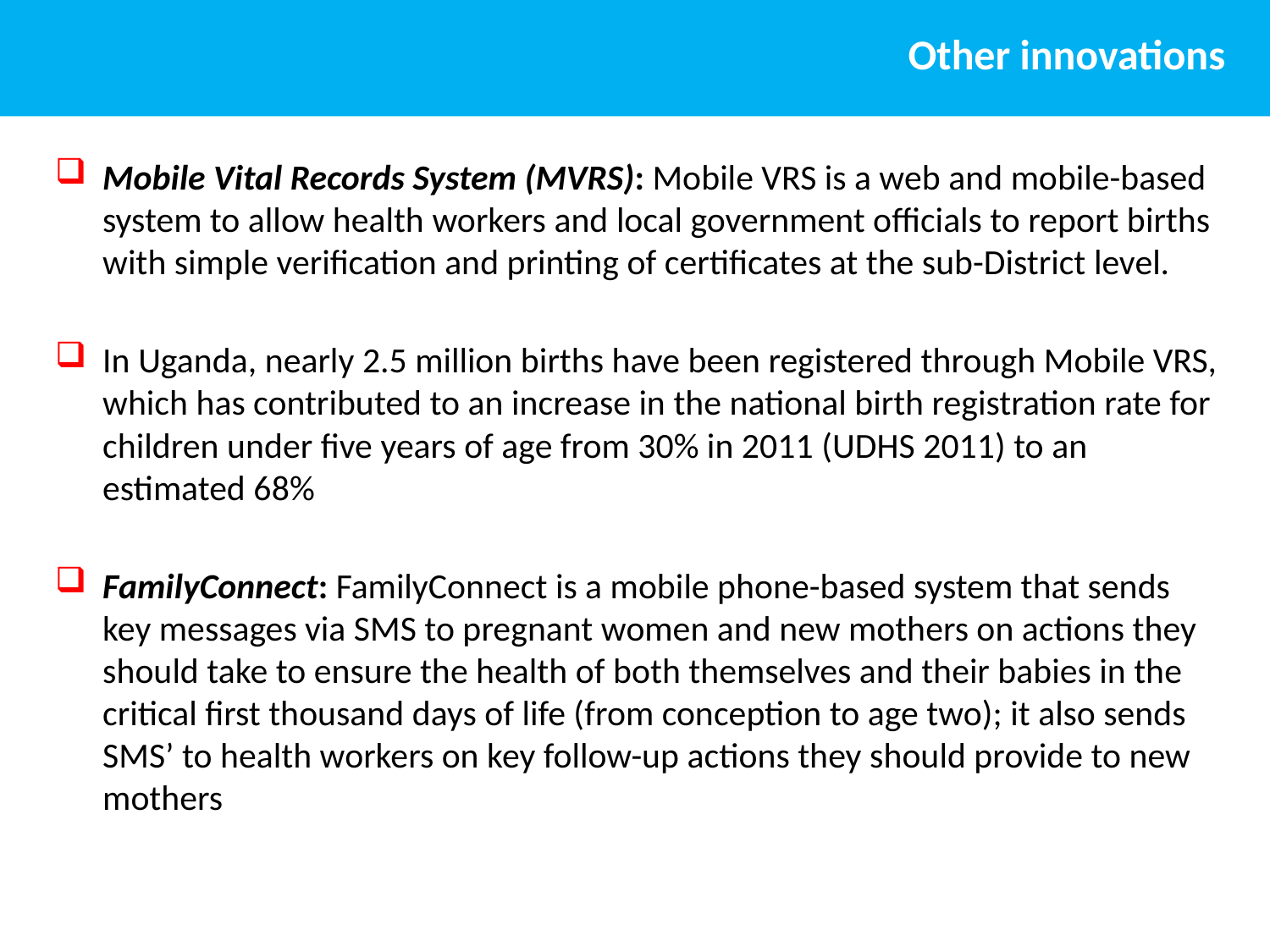

# Other innovations
Mobile Vital Records System (MVRS): Mobile VRS is a web and mobile-based system to allow health workers and local government officials to report births with simple verification and printing of certificates at the sub-District level.

In Uganda, nearly 2.5 million births have been registered through Mobile VRS, which has contributed to an increase in the national birth registration rate for children under five years of age from 30% in 2011 (UDHS 2011) to an estimated 68%

FamilyConnect: FamilyConnect is a mobile phone-based system that sends key messages via SMS to pregnant women and new mothers on actions they should take to ensure the health of both themselves and their babies in the critical first thousand days of life (from conception to age two); it also sends SMS’ to health workers on key follow-up actions they should provide to new mothers